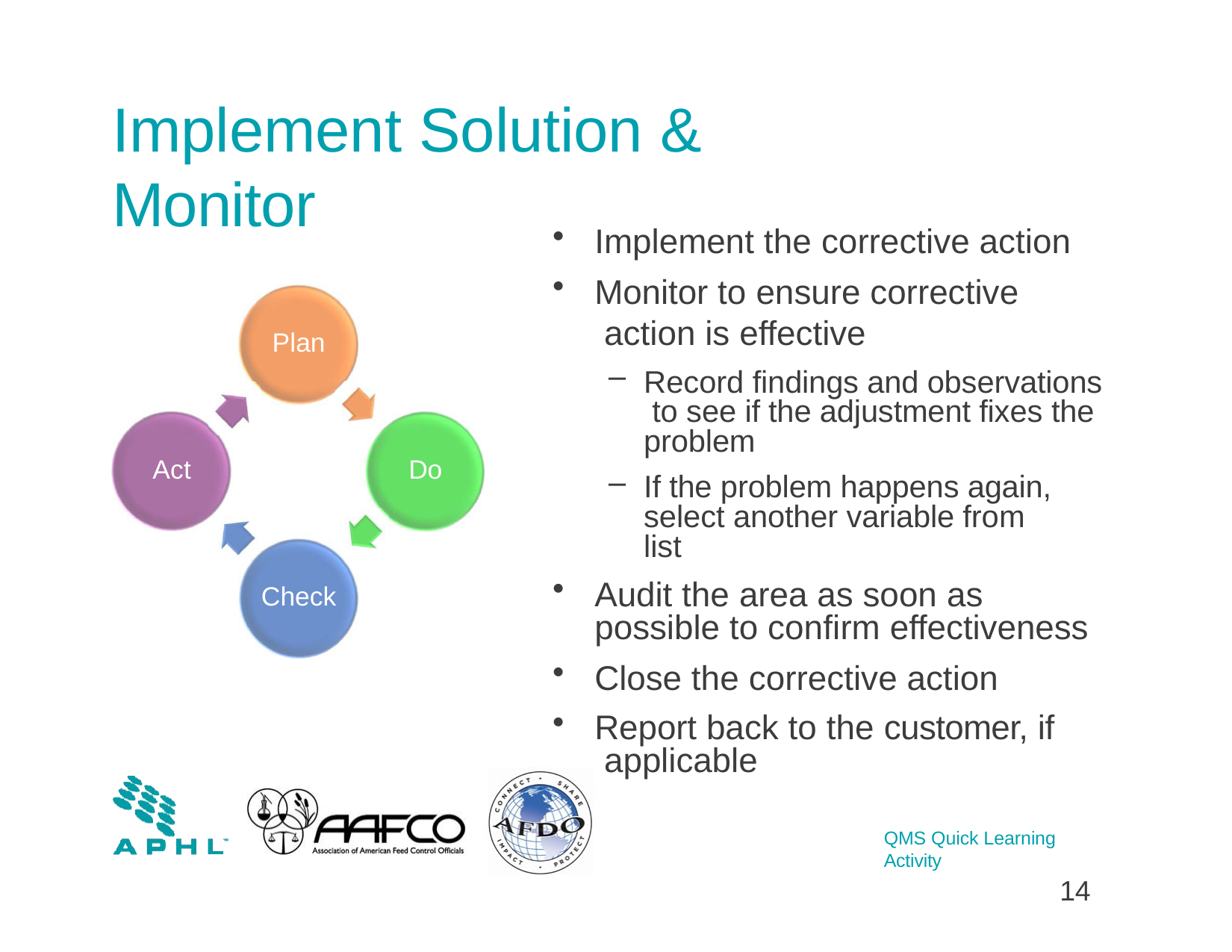

# Implement Solution & Monitor
Implement the corrective action
Monitor to ensure corrective  action is effective
Record findings and observations  to see if the adjustment fixes the  problem
If the problem happens again,  select another variable from list
Audit the area as soon as  possible to confirm effectiveness
Close the corrective action
Report back to the customer, if  applicable

Plan

Act
Do

Check

QMS Quick Learning Activity
14